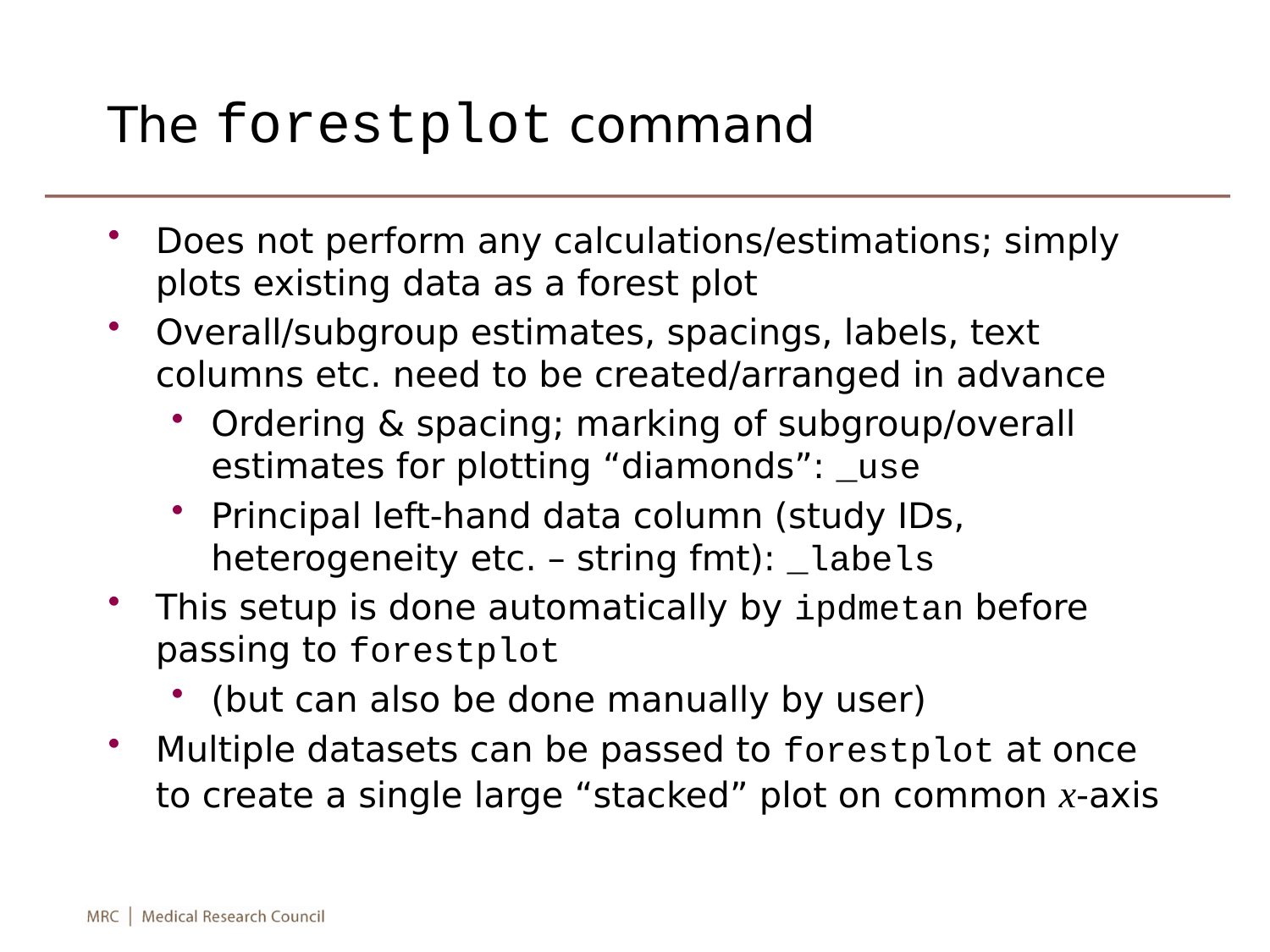

# The forestplot command
Does not perform any calculations/estimations; simply plots existing data as a forest plot
Overall/subgroup estimates, spacings, labels, text columns etc. need to be created/arranged in advance
Ordering & spacing; marking of subgroup/overall estimates for plotting “diamonds”: _use
Principal left-hand data column (study IDs, heterogeneity etc. – string fmt): _labels
This setup is done automatically by ipdmetan before passing to forestplot
(but can also be done manually by user)
Multiple datasets can be passed to forestplot at once to create a single large “stacked” plot on common x-axis